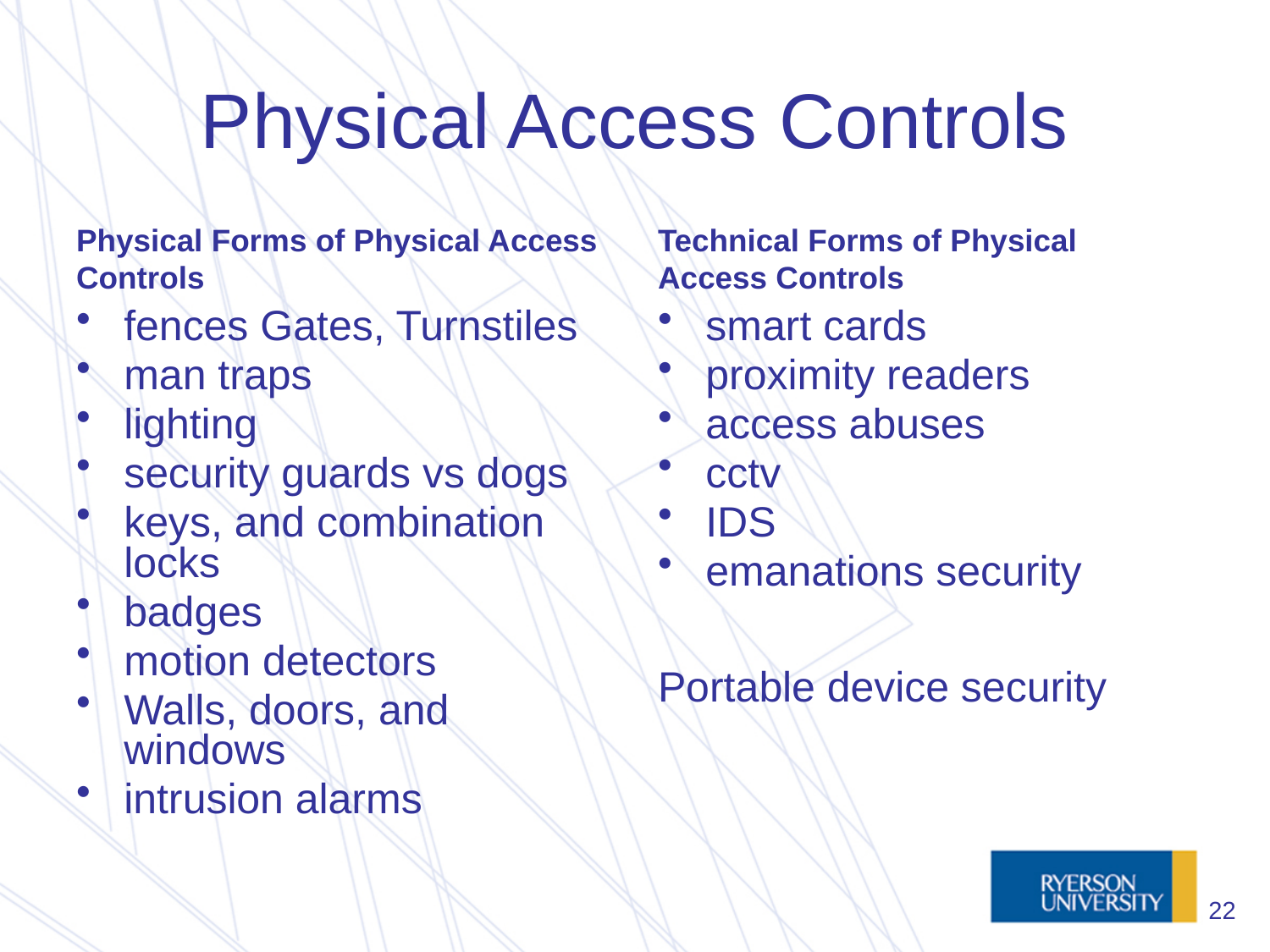

# Physical Access Controls
Physical Forms of Physical Access Controls
Technical Forms of Physical Access Controls
fences Gates, Turnstiles
man traps
lighting
security guards vs dogs
keys, and combination locks
badges
motion detectors
Walls, doors, and windows
intrusion alarms
smart cards
proximity readers
access abuses
cctv
IDS
emanations security

Portable device security

22